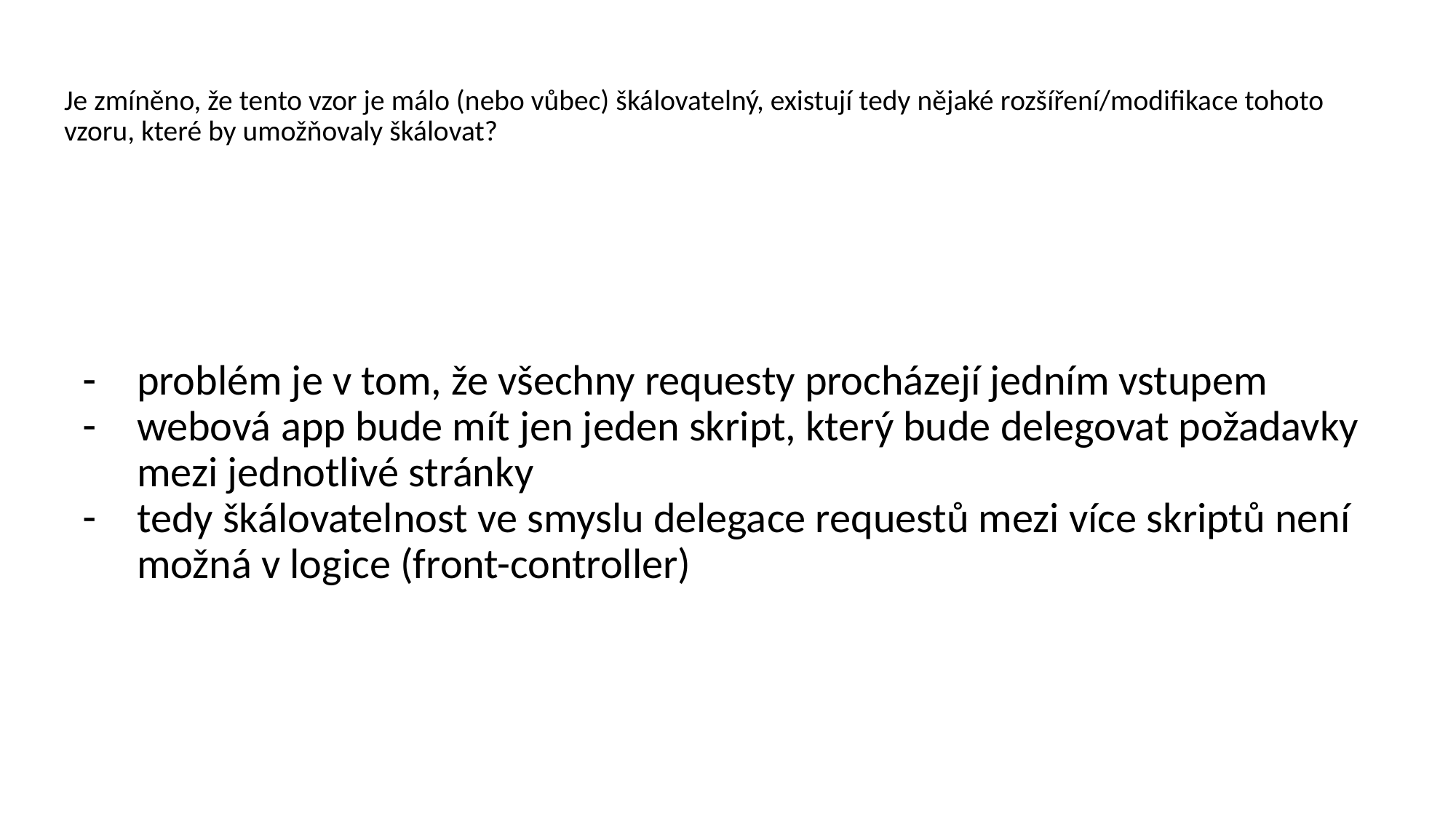

# Je zmíněno, že tento vzor je málo (nebo vůbec) škálovatelný, existují tedy nějaké rozšíření/modifikace tohoto vzoru, které by umožňovaly škálovat?
problém je v tom, že všechny requesty procházejí jedním vstupem
webová app bude mít jen jeden skript, který bude delegovat požadavky mezi jednotlivé stránky
tedy škálovatelnost ve smyslu delegace requestů mezi více skriptů není možná v logice (front-controller)